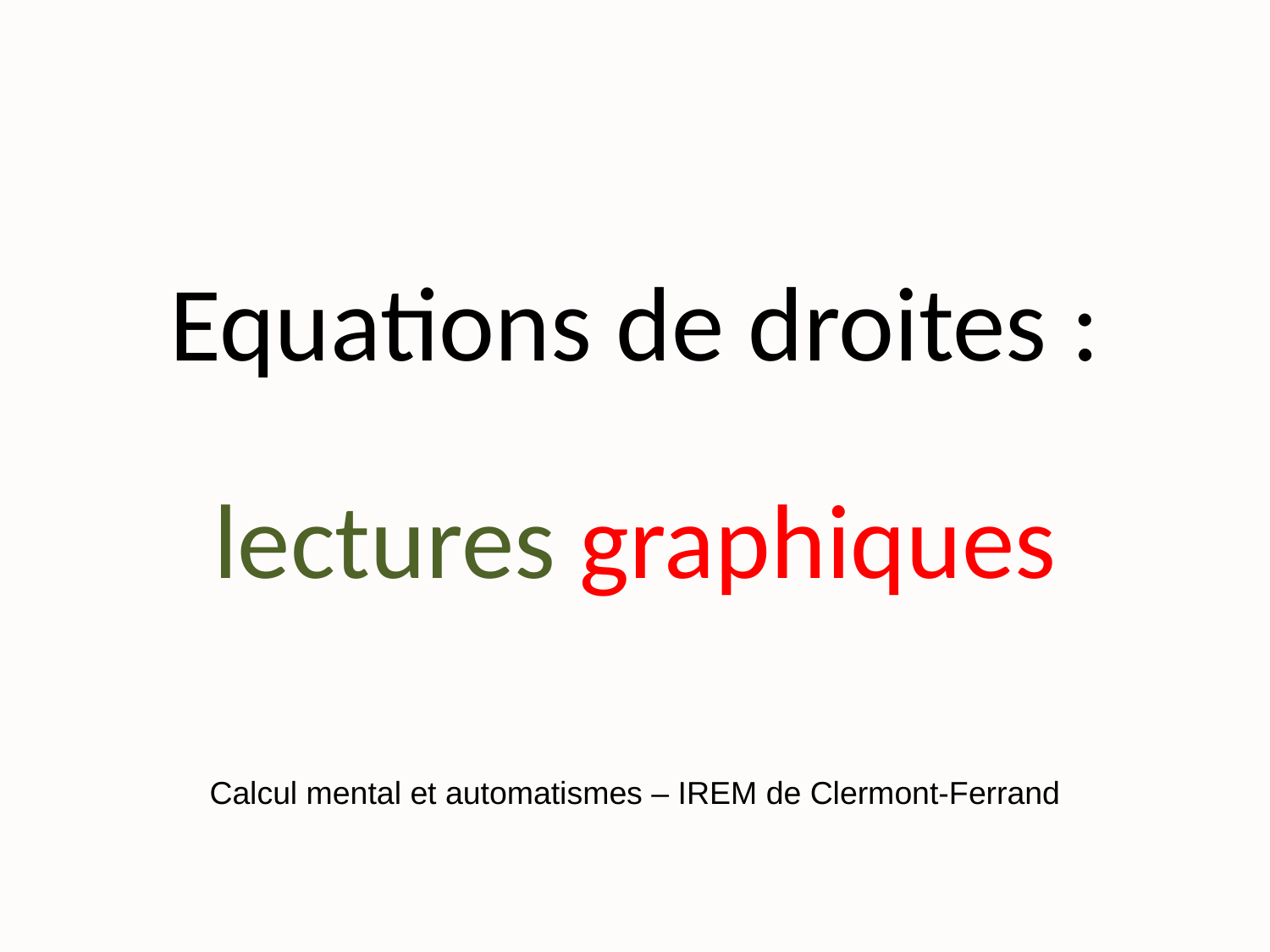

# Equations de droites :
lectures graphiques
Calcul mental et automatismes – IREM de Clermont-Ferrand